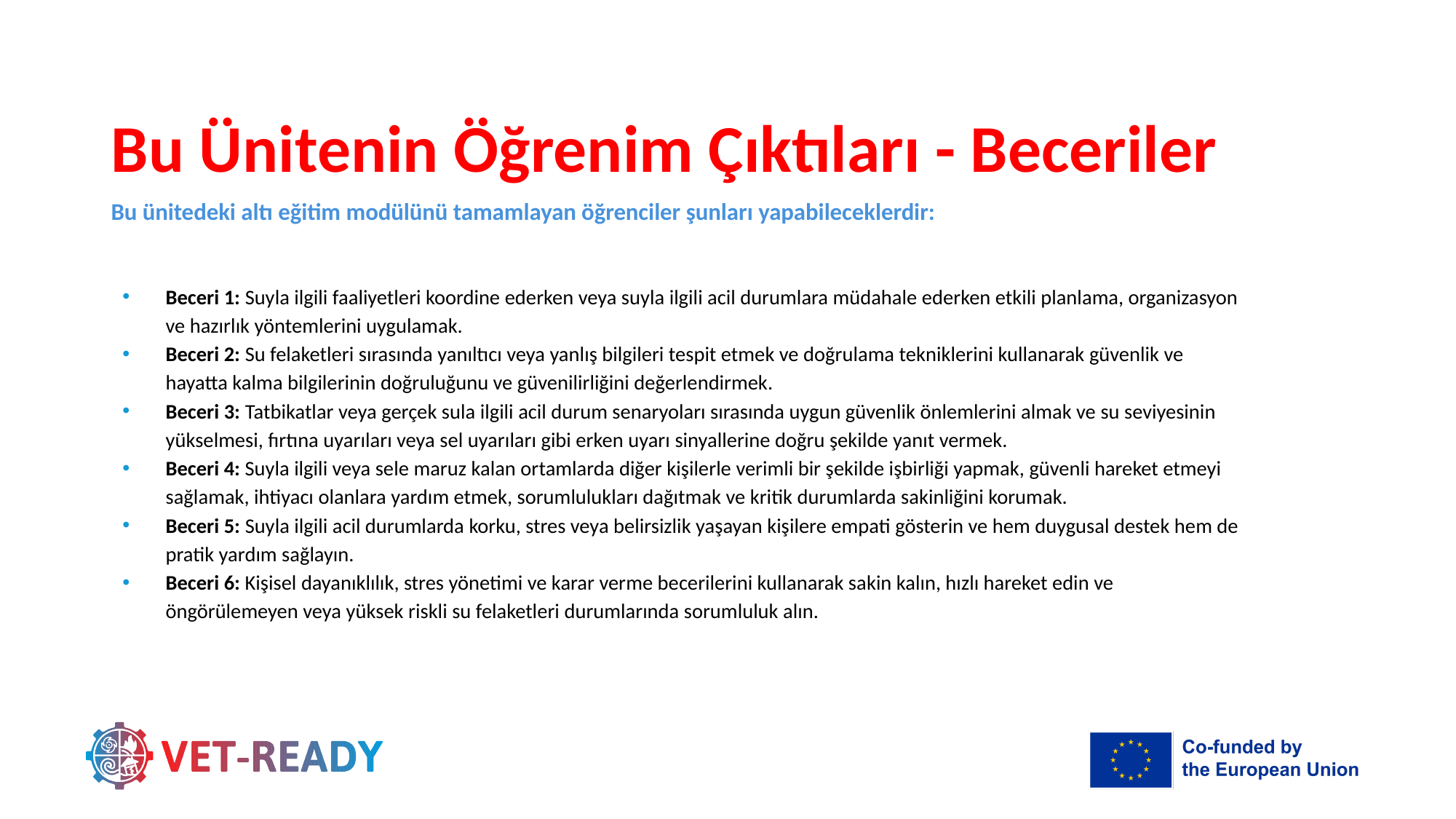

# Bu Ünitenin Öğrenim Çıktıları - Beceriler
Bu ünitedeki altı eğitim modülünü tamamlayan öğrenciler şunları yapabileceklerdir:

Beceri 1: Suyla ilgili faaliyetleri koordine ederken veya suyla ilgili acil durumlara müdahale ederken etkili planlama, organizasyon ve hazırlık yöntemlerini uygulamak.
Beceri 2: Su felaketleri sırasında yanıltıcı veya yanlış bilgileri tespit etmek ve doğrulama tekniklerini kullanarak güvenlik ve hayatta kalma bilgilerinin doğruluğunu ve güvenilirliğini değerlendirmek.
Beceri 3: Tatbikatlar veya gerçek sula ilgili acil durum senaryoları sırasında uygun güvenlik önlemlerini almak ve su seviyesinin yükselmesi, fırtına uyarıları veya sel uyarıları gibi erken uyarı sinyallerine doğru şekilde yanıt vermek.
Beceri 4: Suyla ilgili veya sele maruz kalan ortamlarda diğer kişilerle verimli bir şekilde işbirliği yapmak, güvenli hareket etmeyi sağlamak, ihtiyacı olanlara yardım etmek, sorumlulukları dağıtmak ve kritik durumlarda sakinliğini korumak.
Beceri 5: Suyla ilgili acil durumlarda korku, stres veya belirsizlik yaşayan kişilere empati gösterin ve hem duygusal destek hem de pratik yardım sağlayın.
Beceri 6: Kişisel dayanıklılık, stres yönetimi ve karar verme becerilerini kullanarak sakin kalın, hızlı hareket edin ve öngörülemeyen veya yüksek riskli su felaketleri durumlarında sorumluluk alın.